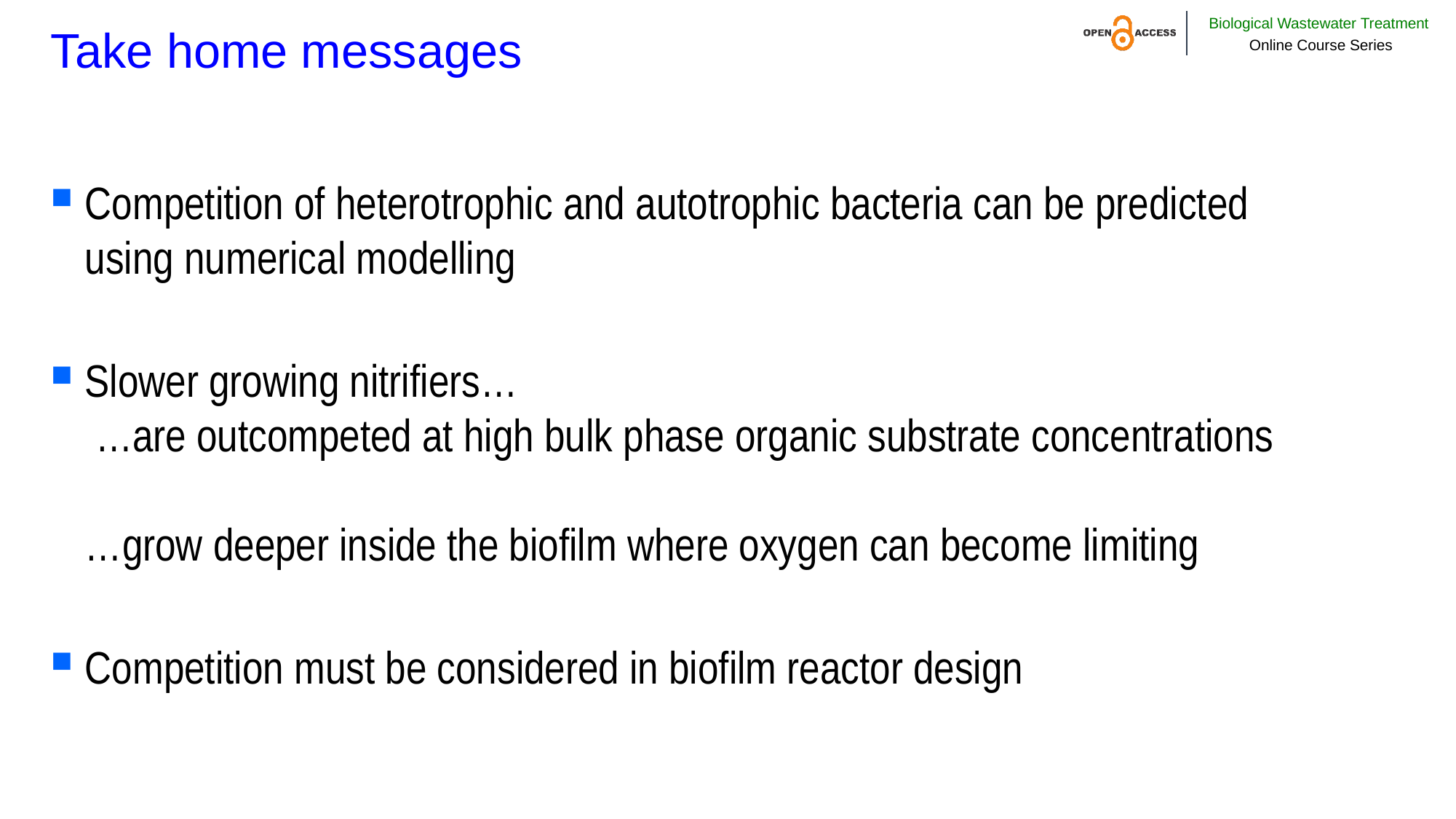

# Take home messages

Competition of heterotrophic and autotrophic bacteria can be predicted using numerical modelling

Slower growing nitrifiers…
 …are outcompeted at high bulk phase organic substrate concentrations
…grow deeper inside the biofilm where oxygen can become limiting

Competition must be considered in biofilm reactor design